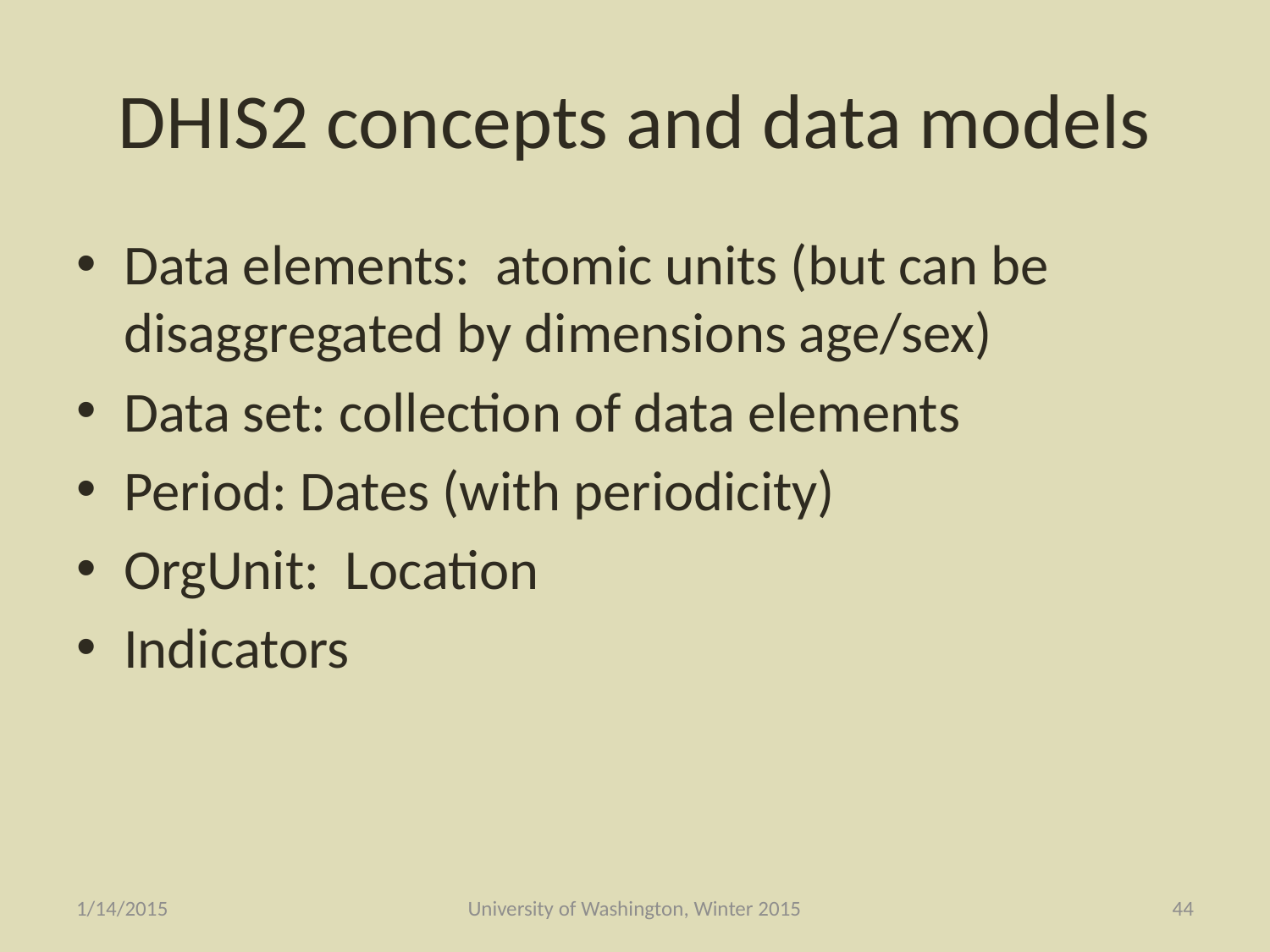

# DHIS2 concepts and data models
Data elements:  atomic units (but can be disaggregated by dimensions age/sex)
Data set: collection of data elements
Period: Dates (with periodicity)
OrgUnit:  Location
Indicators
1/14/2015
University of Washington, Winter 2015
44